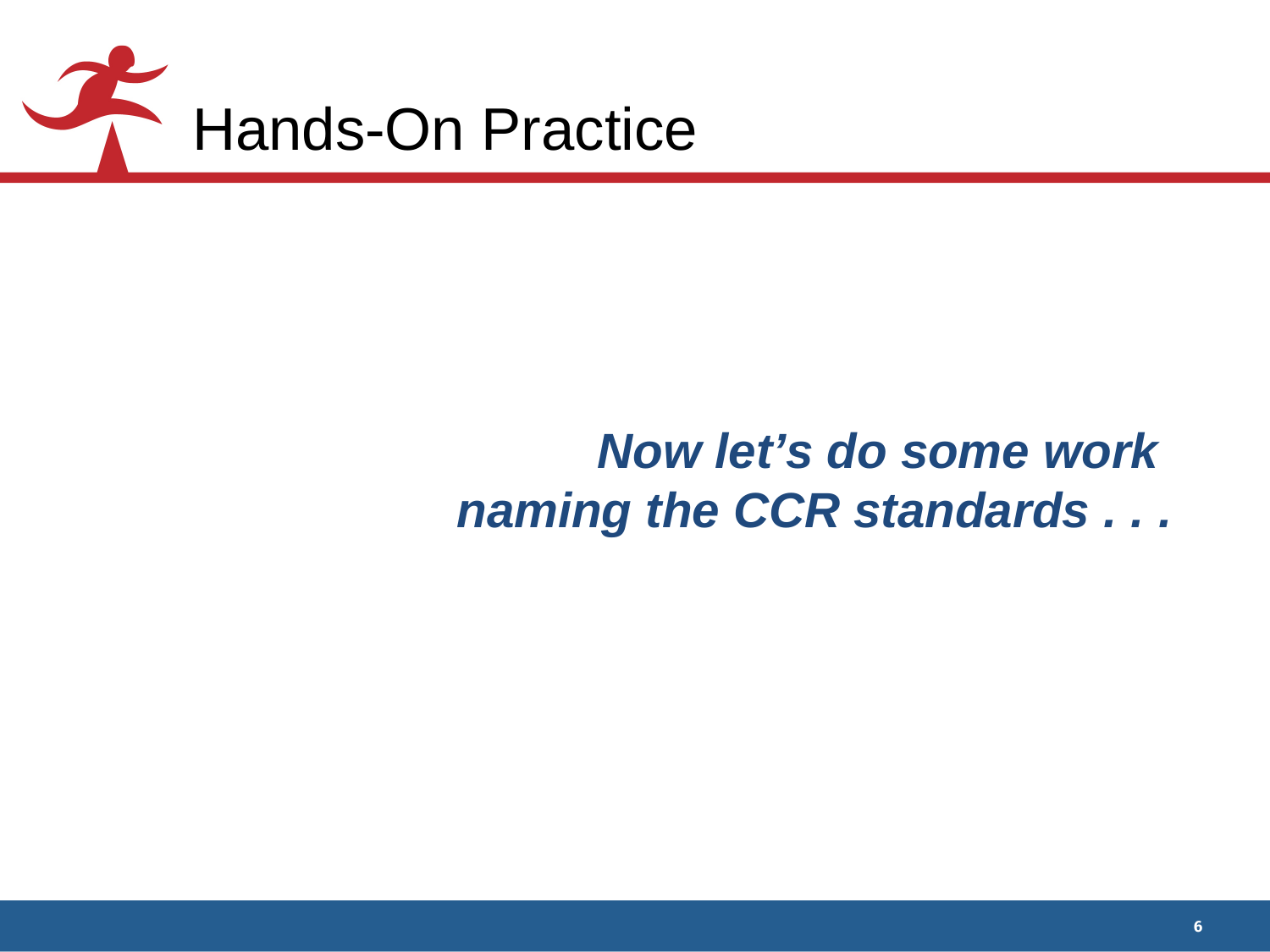

# Hands-On Practice

Now let’s do some work
naming the CCR standards . . .